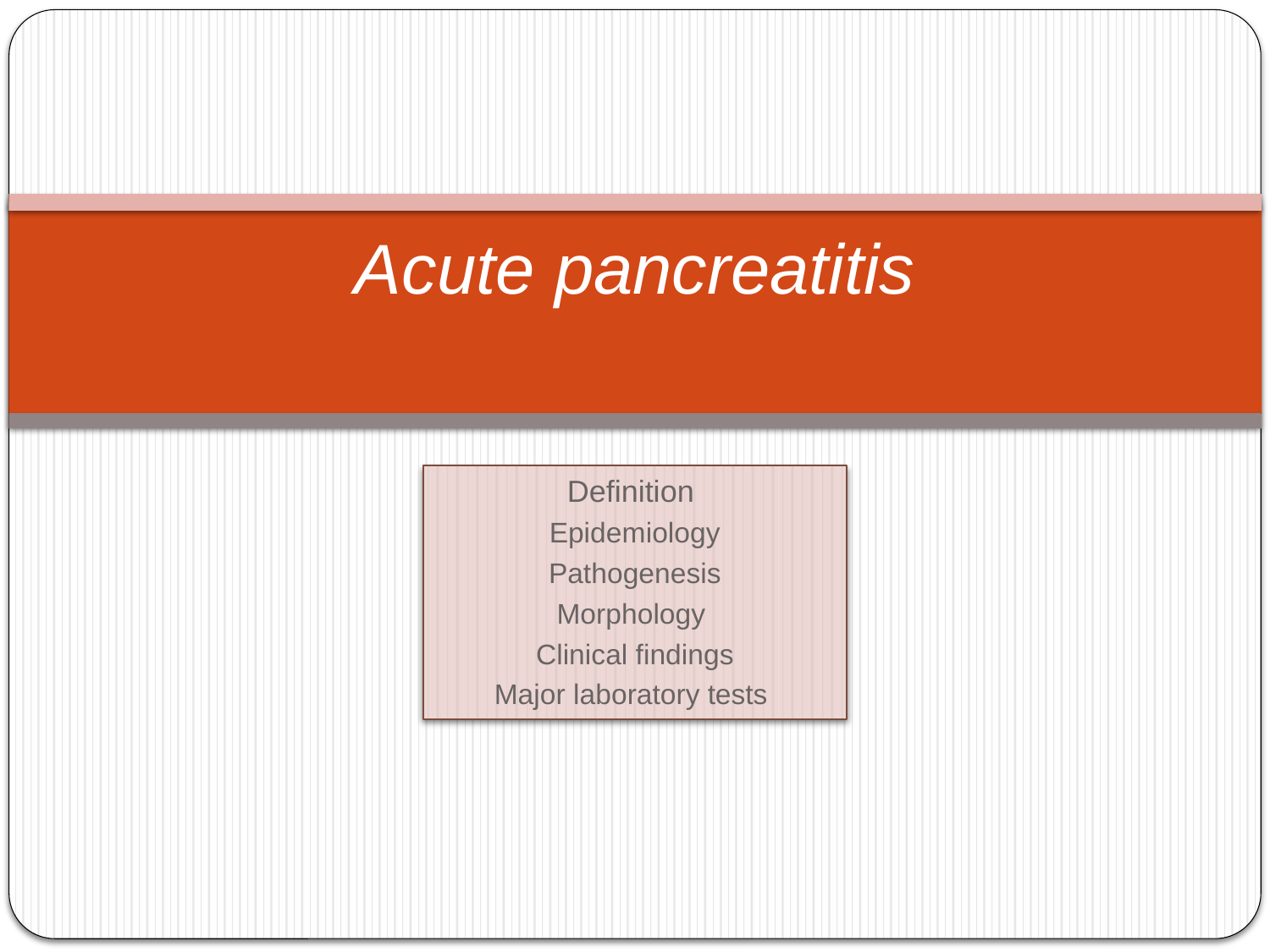

# Acute pancreatitis
Definition
Epidemiology
Pathogenesis
Morphology
Clinical findings
Major laboratory tests